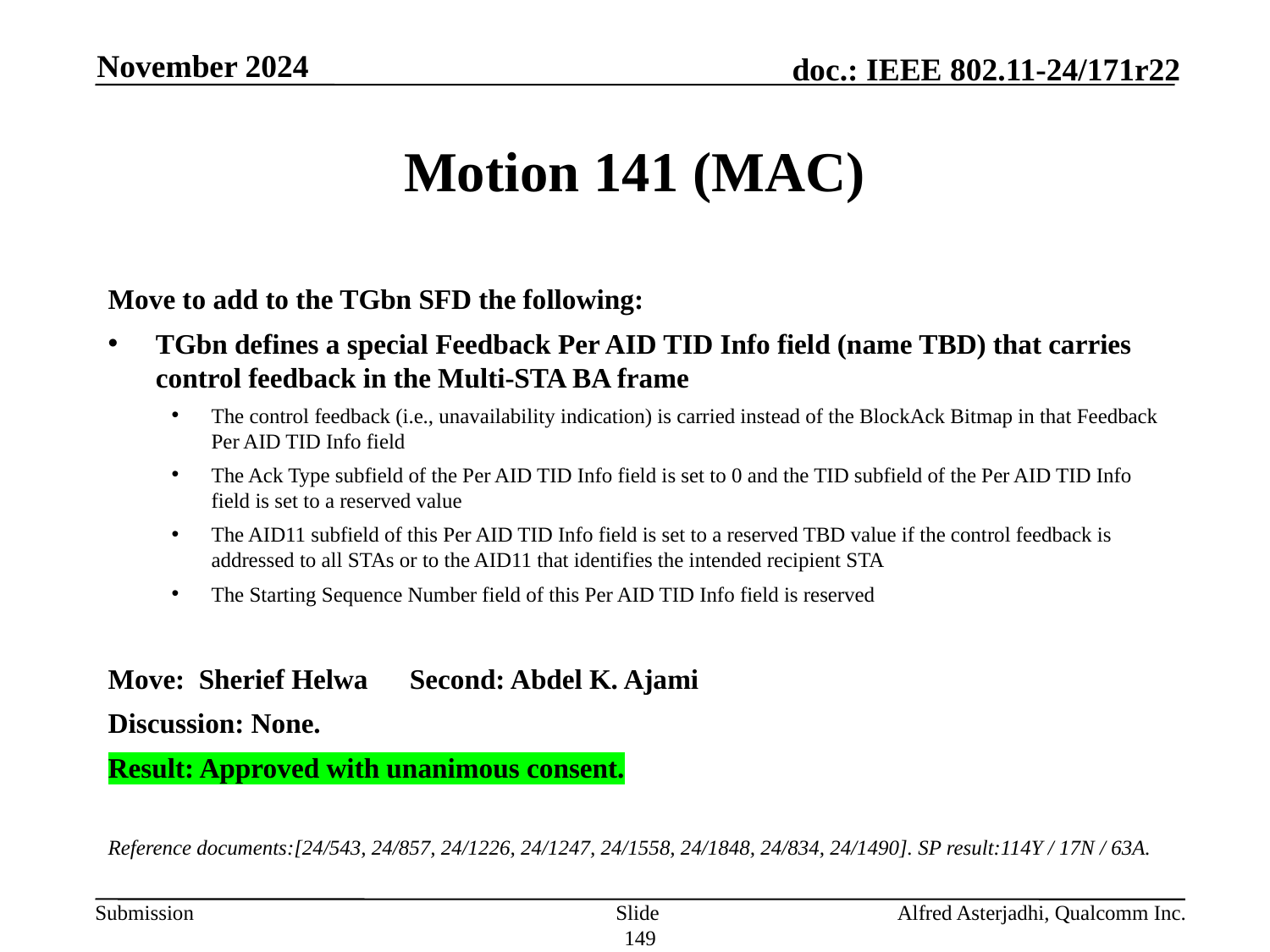

November 2024
# Motion 141 (MAC)
Move to add to the TGbn SFD the following:
TGbn defines a special Feedback Per AID TID Info field (name TBD) that carries control feedback in the Multi-STA BA frame
The control feedback (i.e., unavailability indication) is carried instead of the BlockAck Bitmap in that Feedback Per AID TID Info field
The Ack Type subfield of the Per AID TID Info field is set to 0 and the TID subfield of the Per AID TID Info field is set to a reserved value
The AID11 subfield of this Per AID TID Info field is set to a reserved TBD value if the control feedback is addressed to all STAs or to the AID11 that identifies the intended recipient STA
The Starting Sequence Number field of this Per AID TID Info field is reserved

Move:  Sherief Helwa	Second: Abdel K. Ajami
Discussion: None.
Result: Approved with unanimous consent.

Reference documents:[24/543, 24/857, 24/1226, 24/1247, 24/1558, 24/1848, 24/834, 24/1490]. SP result:114Y / 17N / 63A.

Slide 149
Alfred Asterjadhi, Qualcomm Inc.